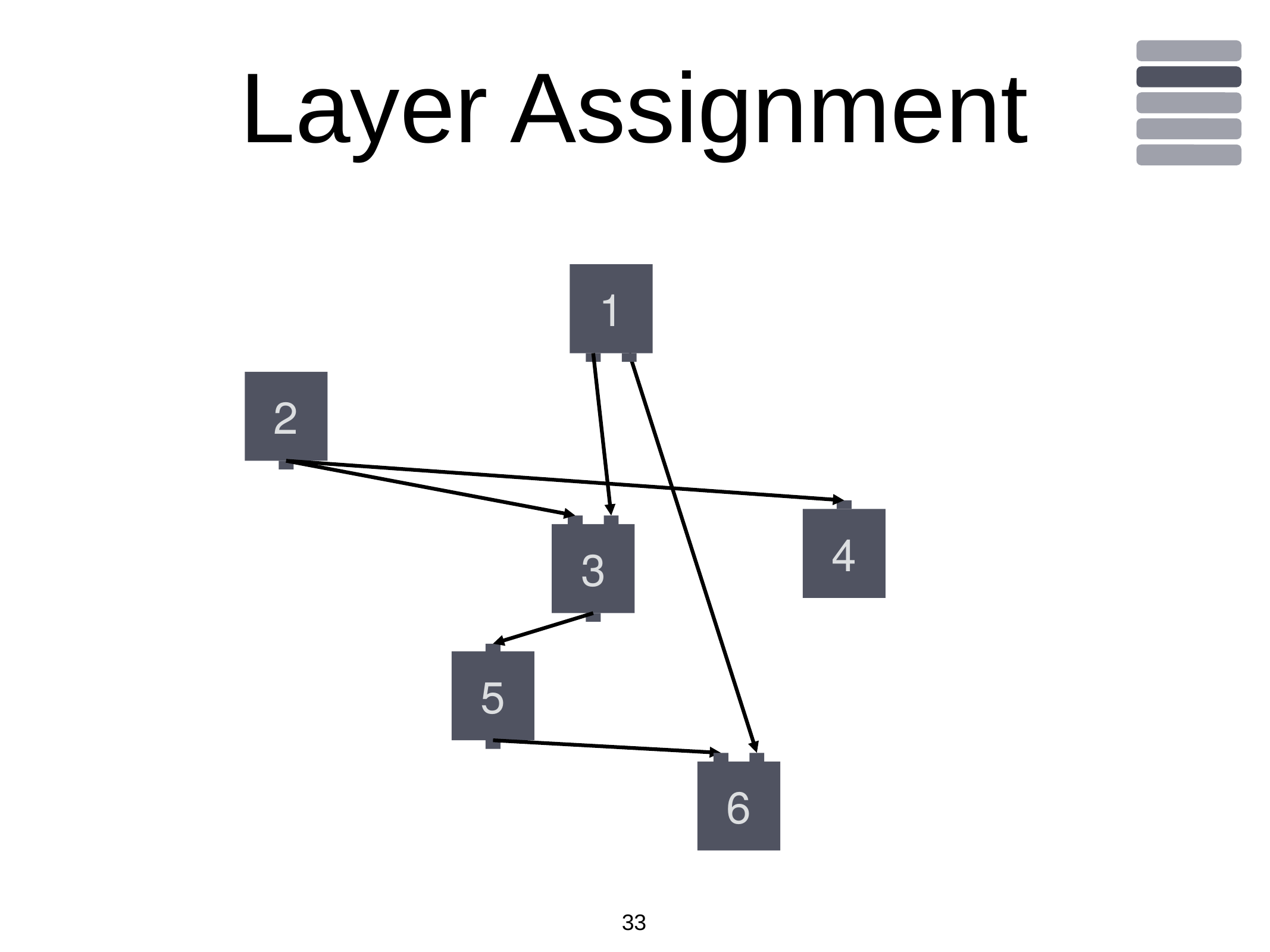

# Layer Assignment

1

2

4

3

5

6
33